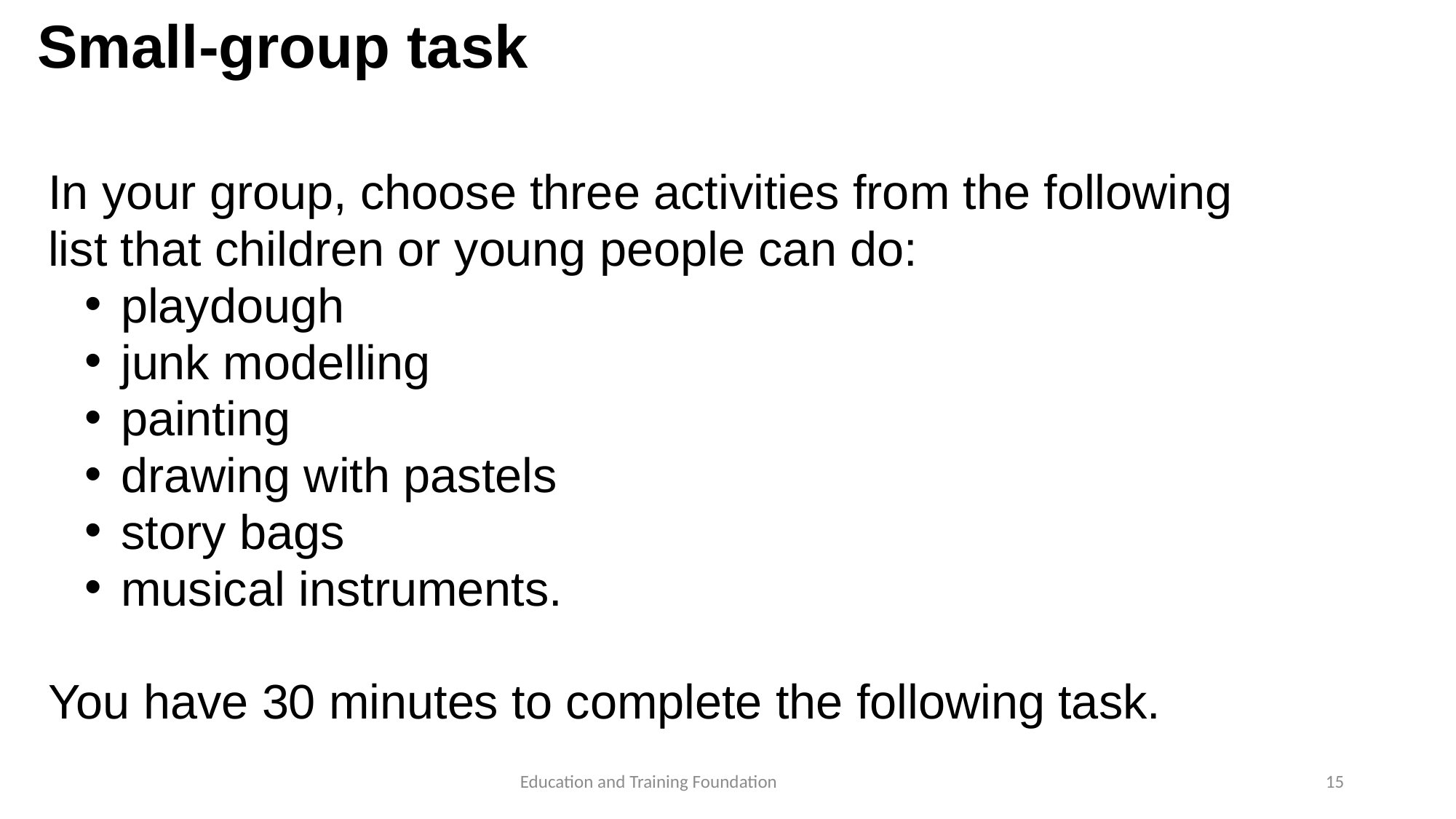

# Small-group task
In your group, choose three activities from the following list that children or young people can do:
playdough
junk modelling
painting
drawing with pastels
story bags
musical instruments.

You have 30 minutes to complete the following task.

15
Education and Training Foundation